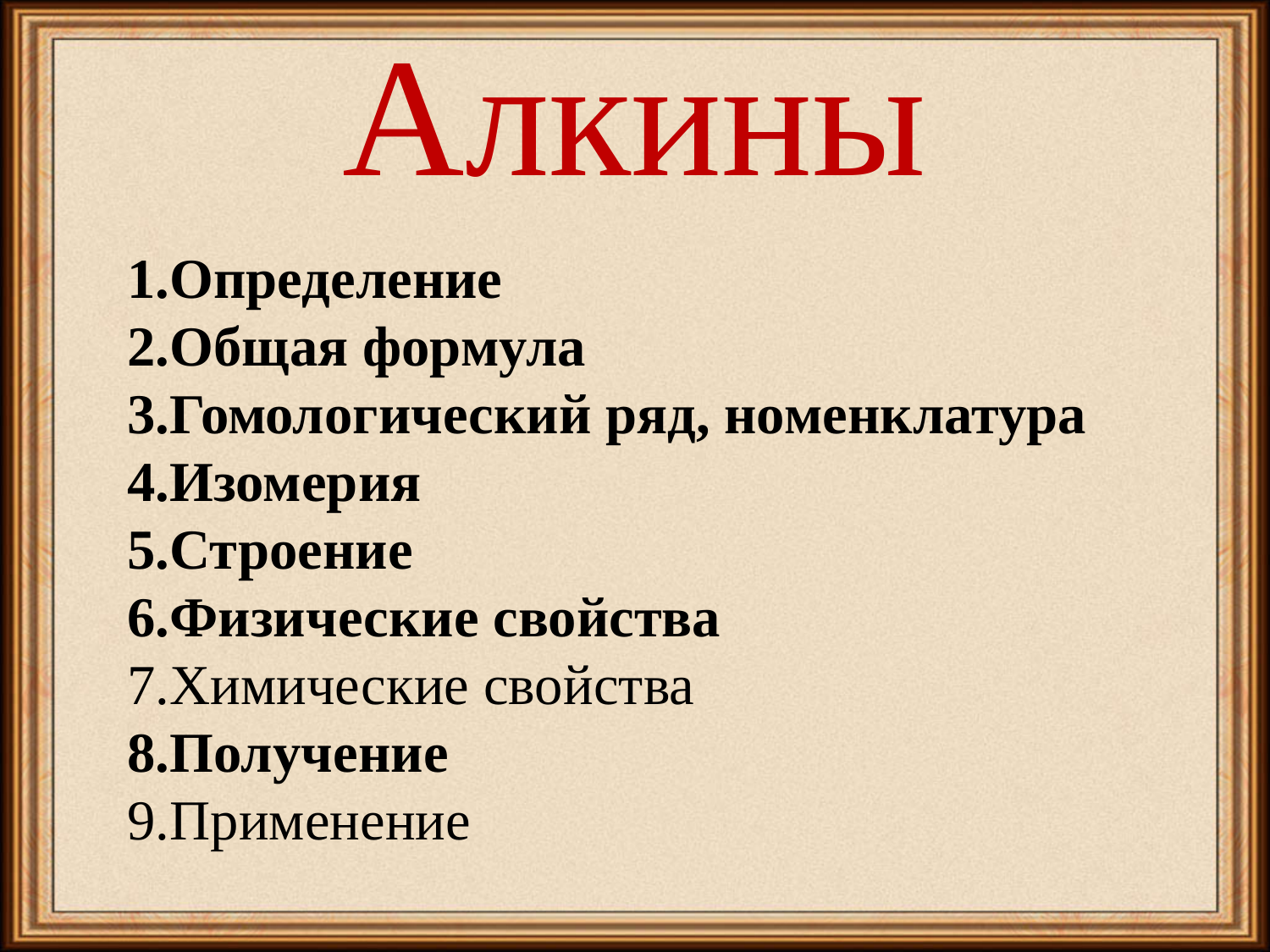

Алкины
1.Определение
2.Общая формула
3.Гомологический ряд, номенклатура
4.Изомерия
5.Строение
6.Физические свойства
7.Химические свойства
8.Получение
9.Применение